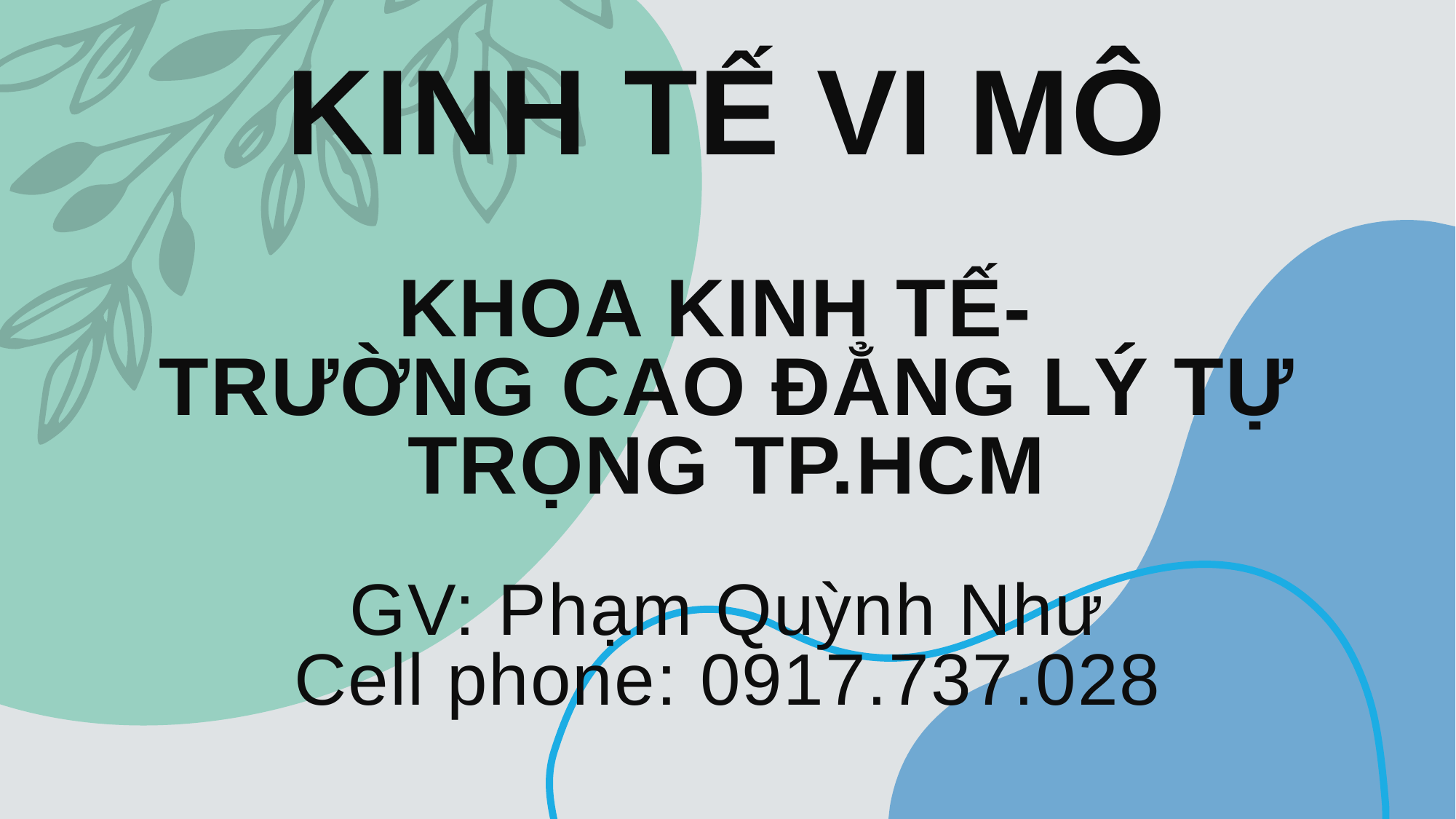

# KINH TẾ VI MÔ KHOA KINH TẾ- TRƯỜNG CAO ĐẲNG LÝ TỰ TRỌNG TP.HCM Gv: Phạm Quỳnh Như Cell phone: 0917.737.028